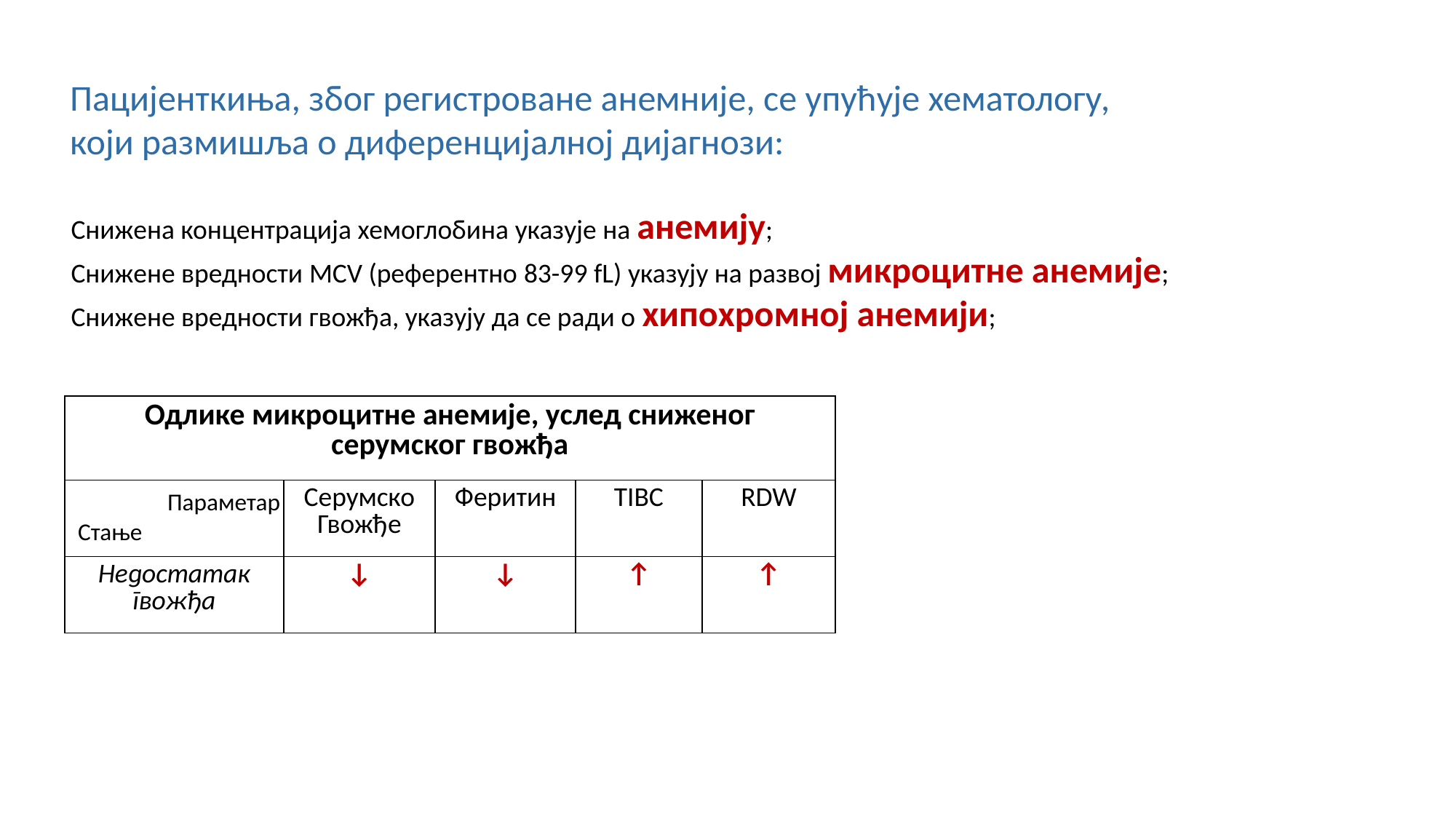

Пацијенткиња, због регистроване анемније, се упућује хематологу,
који размишља о диференцијалној дијагнози:
Снижена концентрација хемоглобина указује на анемију;
Снижене вредности MCV (референтно 83-99 fL) указују на развој микроцитне анемије;
Снижене вредности гвожђа, указују да се ради о хипохромној анемији;
| Одлике микроцитне анемије, услед сниженог серумског гвожђа |  |  |  |  |
| --- | --- | --- | --- | --- |
|  | Серумско Гвожђе | Феритин | TIBC | RDW |
| Недостатак гвожђа | ↓ | ↓ | ↑ | ↑ |
Параметар
Стање